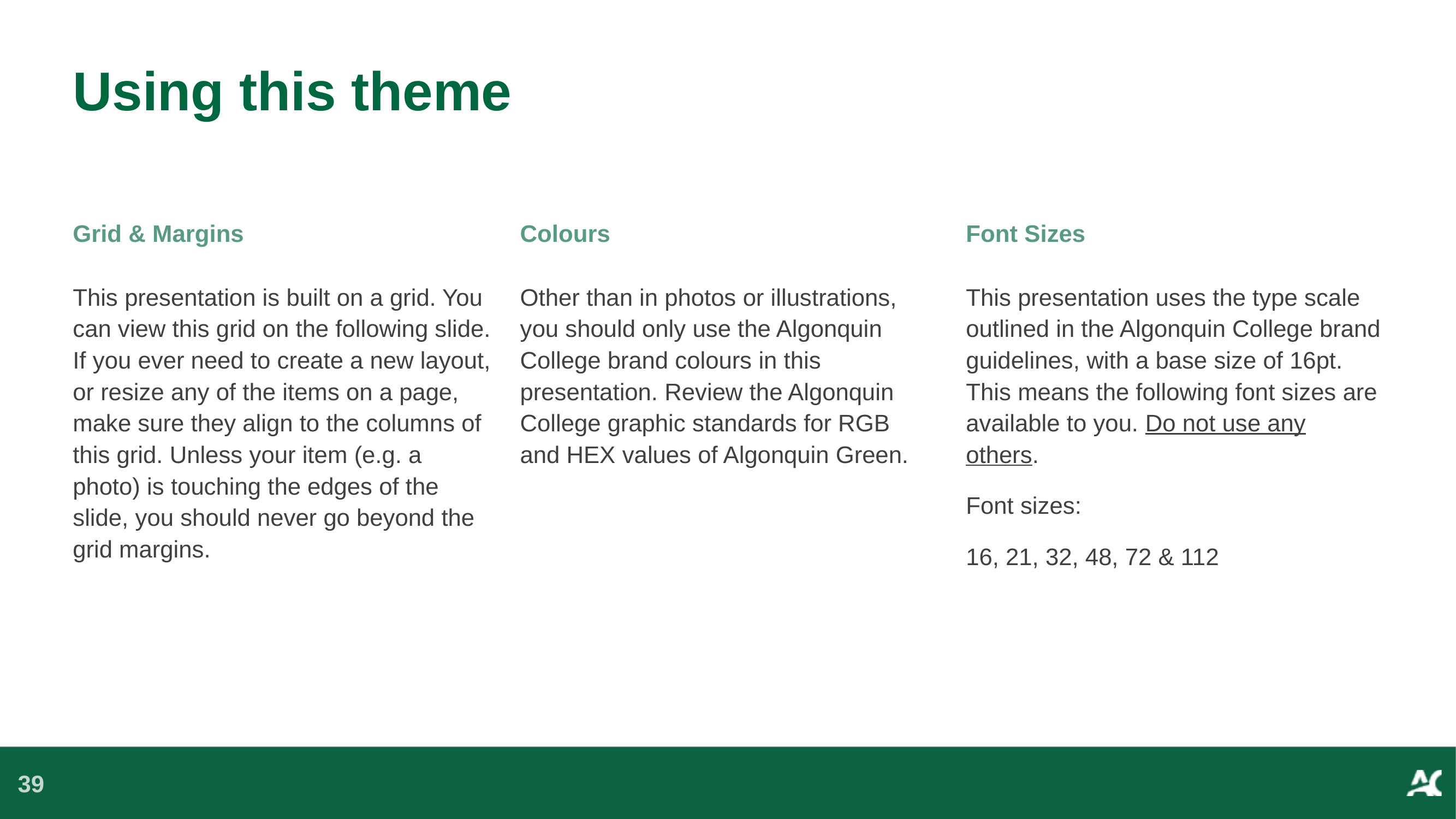

# Using this theme
Grid & Margins
Colours
Font Sizes
This presentation is built on a grid. You can view this grid on the following slide. If you ever need to create a new layout, or resize any of the items on a page, make sure they align to the columns of this grid. Unless your item (e.g. a photo) is touching the edges of the slide, you should never go beyond the grid margins.
Other than in photos or illustrations, you should only use the Algonquin College brand colours in this presentation. Review the Algonquin College graphic standards for RGB and HEX values of Algonquin Green.
This presentation uses the type scale outlined in the Algonquin College brand guidelines, with a base size of 16pt. This means the following font sizes are available to you. Do not use any others.
Font sizes:
16, 21, 32, 48, 72 & 112
39